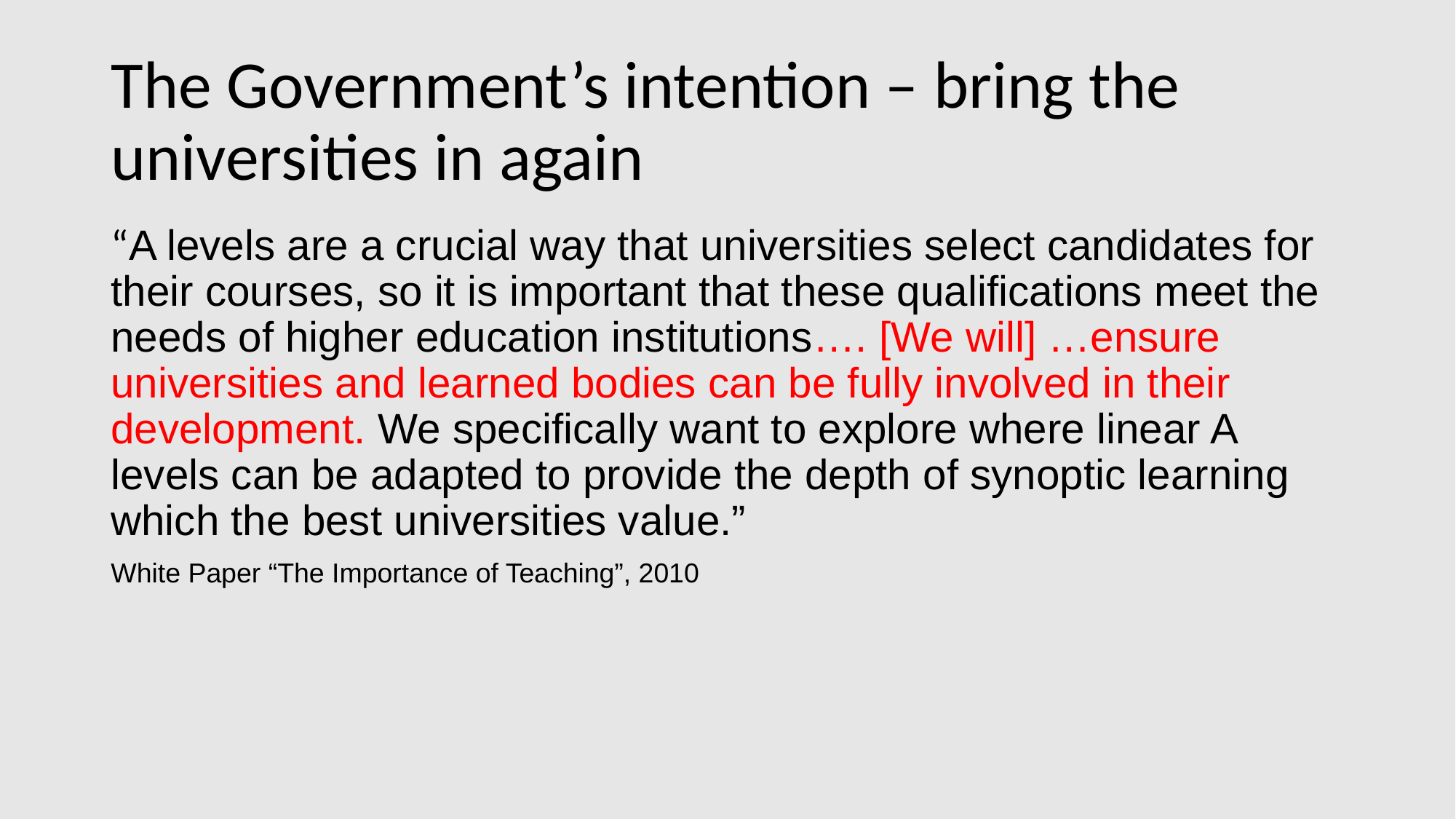

# The Government’s intention – bring the universities in again
“A levels are a crucial way that universities select candidates for their courses, so it is important that these qualifications meet the needs of higher education institutions…. [We will] …ensure universities and learned bodies can be fully involved in their development. We specifically want to explore where linear A levels can be adapted to provide the depth of synoptic learning which the best universities value.”
White Paper “The Importance of Teaching”, 2010